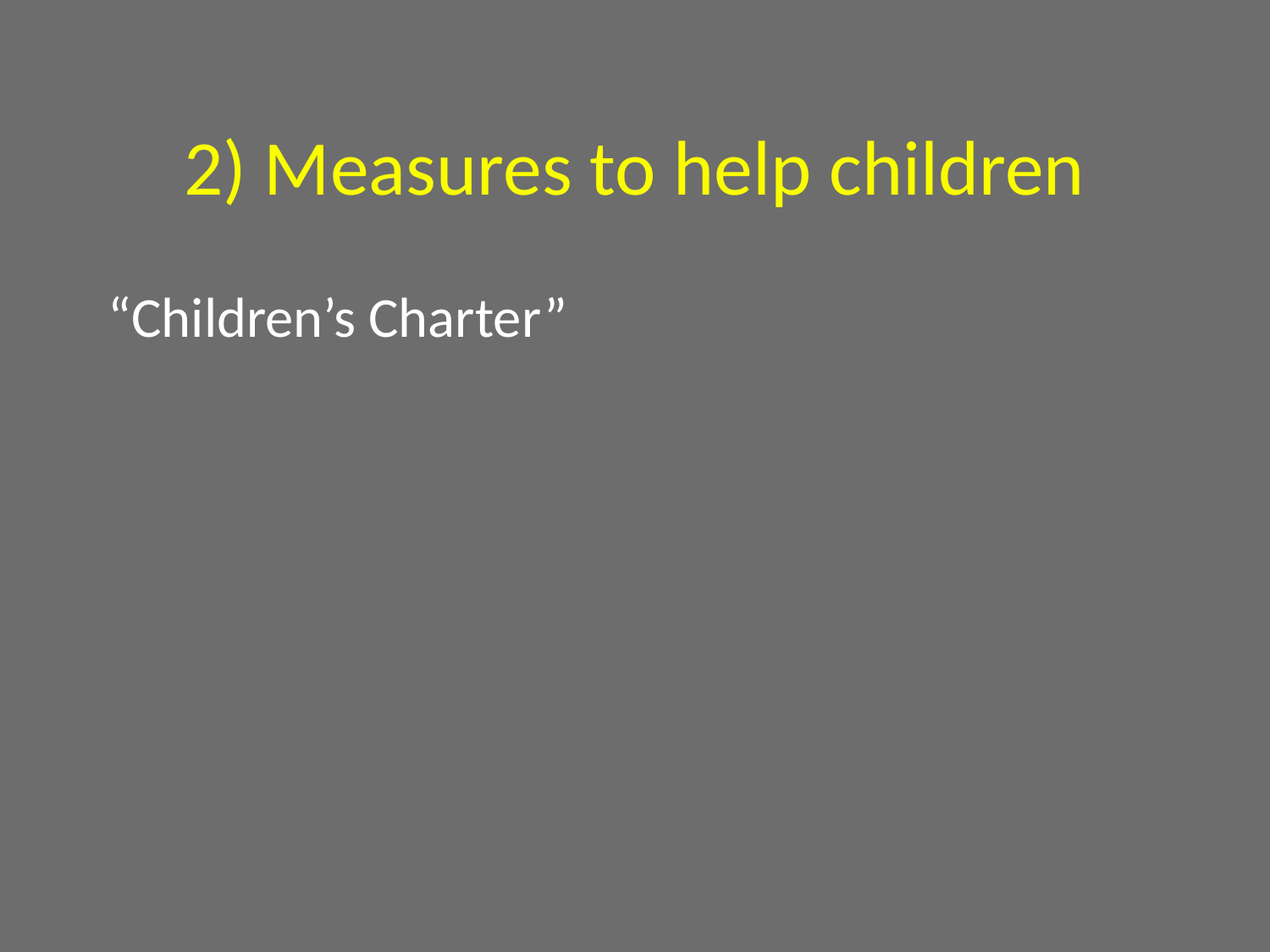

# 2) Measures to help children
“Children’s Charter”